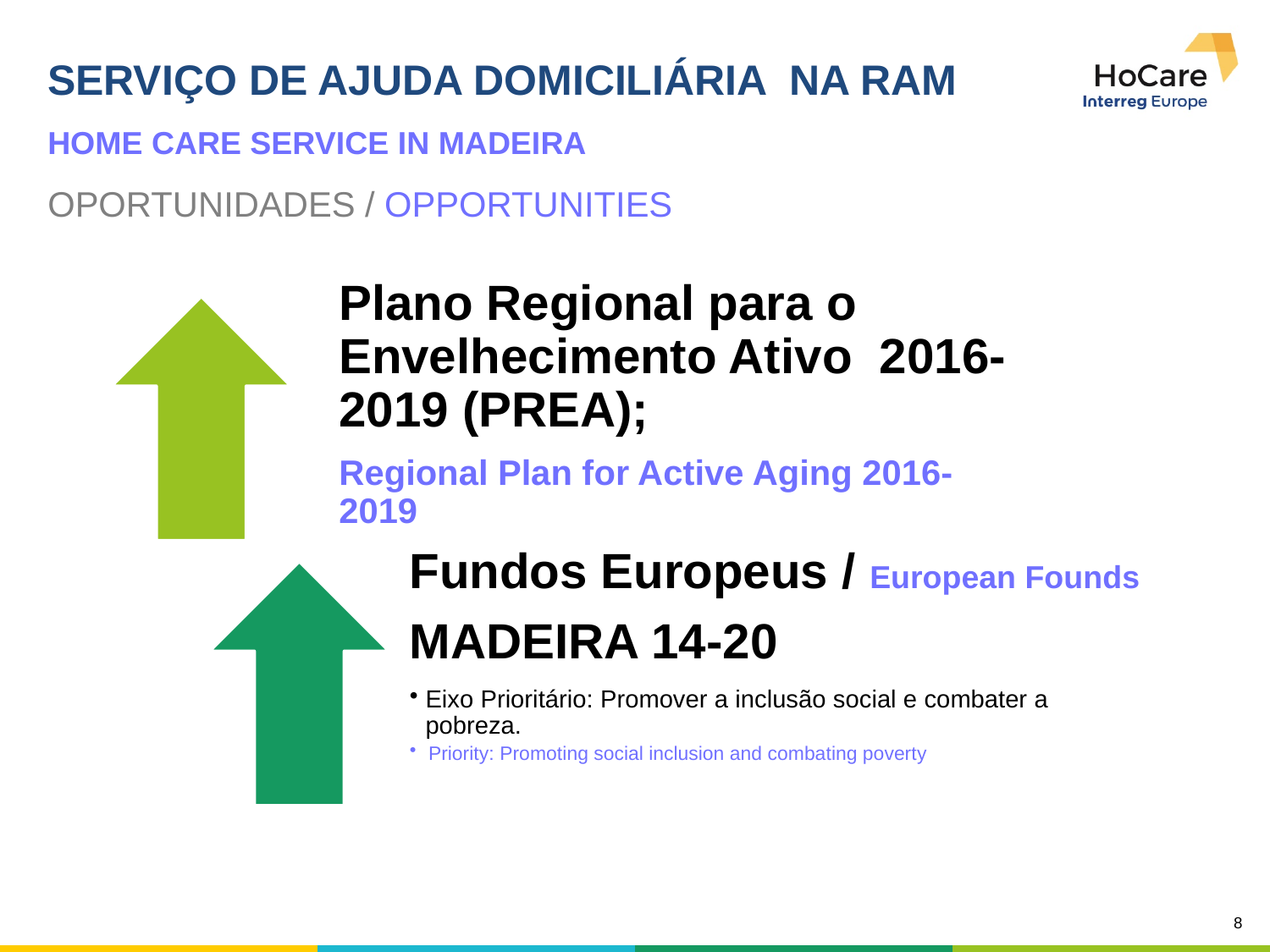

SERVIÇO DE AJUDA DOMICILIÁRIA  NA RAM
HOME CARE SERVICE IN MADEIRA
OPORTUNIDADES / OPPORTUNITIES
Plano Regional para o Envelhecimento Ativo  2016-2019 (PREA);
Regional Plan for Active Aging 2016-2019
Fundos Europeus / European Founds
MADEIRA 14-20
Eixo Prioritário: Promover a inclusão social e combater a pobreza.
  Priority: Promoting social inclusion and combating poverty